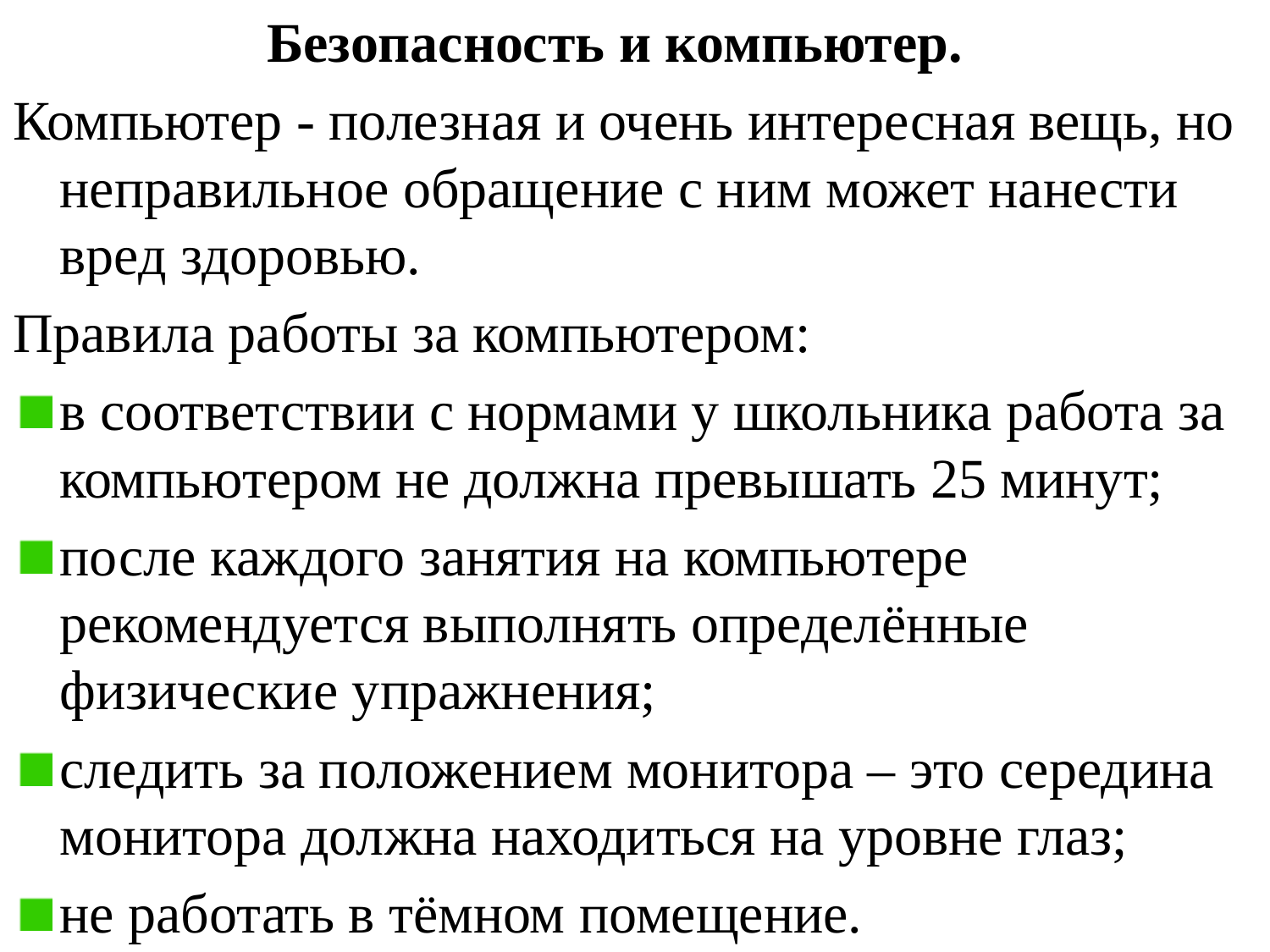

Безопасность и компьютер.
Компьютер - полезная и очень интересная вещь, но неправильное обращение с ним может нанести вред здоровью.
Правила работы за компьютером:
в соответствии с нормами у школьника работа за компьютером не должна превышать 25 минут;
после каждого занятия на компьютере рекомендуется выполнять определённые физические упражнения;
следить за положением монитора – это середина монитора должна находиться на уровне глаз;
не работать в тёмном помещение.
#